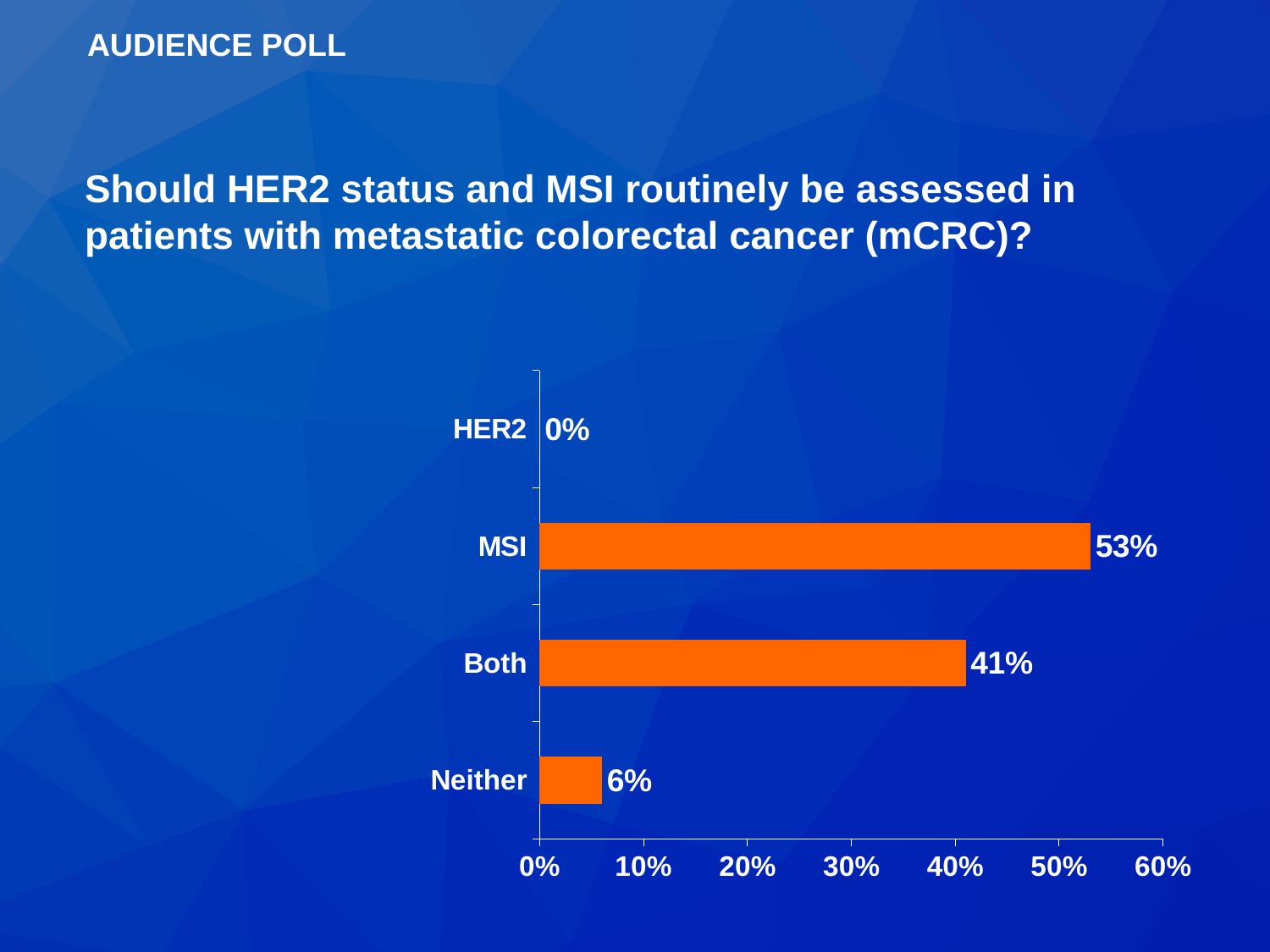

AUDIENCE POLL
Should HER2 status and MSI routinely be assessed in patients with metastatic colorectal cancer (mCRC)?

### Chart

| Category | Series 1 |
|---|---|
| Neither | 0.06 |
| Both | 0.41 |
| MSI | 0.53 |
| HER2 | 0.0 |